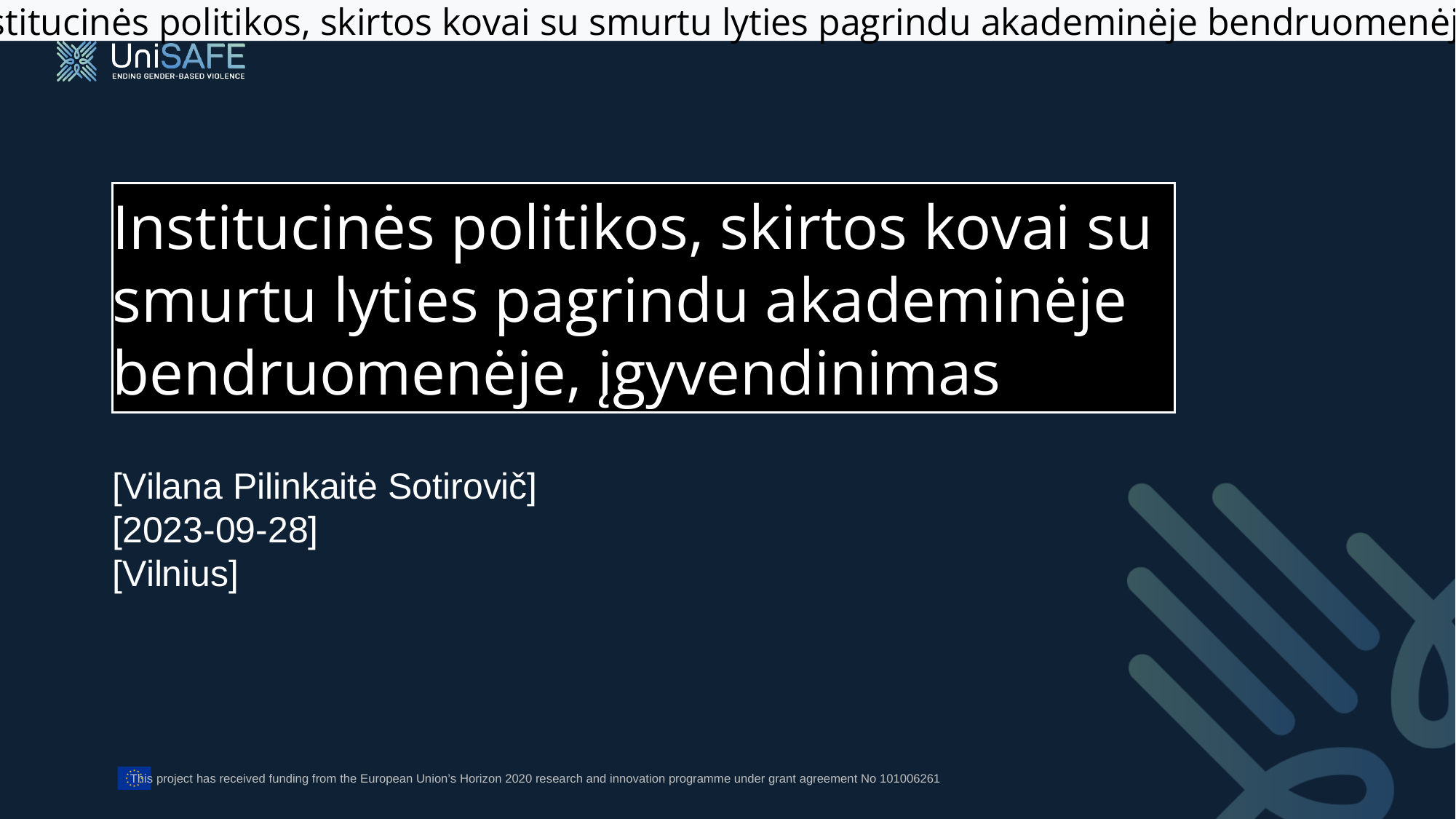

Institucinės politikos, skirtos kovai su smurtu lyties pagrindu akademinėje bendruomenėje, kūrimas ir įgyvendinimas
Institucinės politikos, skirtos kovai su smurtu lyties pagrindu akademinėje bendruomenėje, įgyvendinimas
[Vilana Pilinkaitė Sotirovič]
[2023-09-28]
[Vilnius]